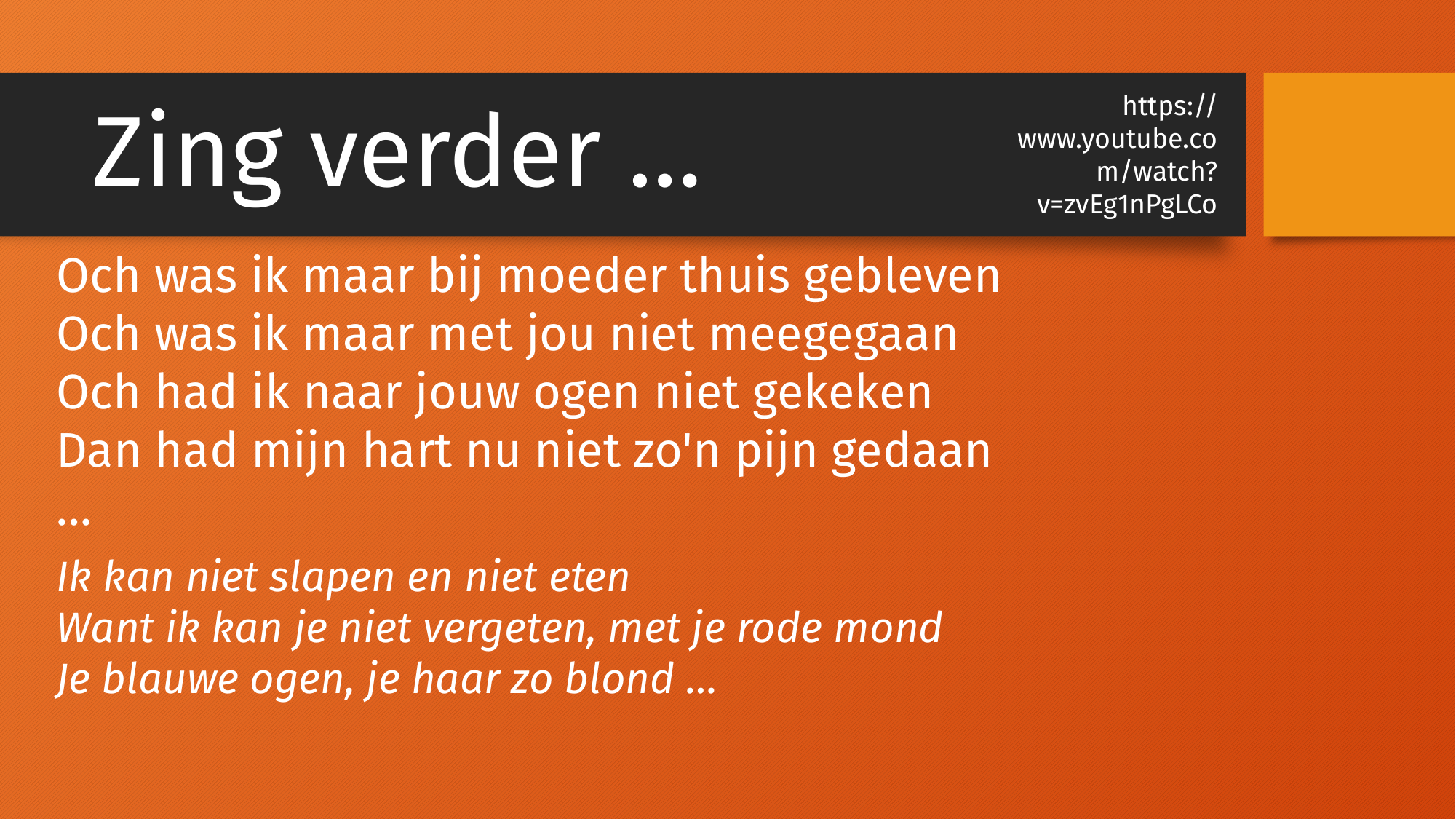

https://www.youtube.com/watch?v=zvEg1nPgLCo
# Zing verder …
Och was ik maar bij moeder thuis gebleven
Och was ik maar met jou niet meegegaan
Och had ik naar jouw ogen niet gekeken
Dan had mijn hart nu niet zo'n pijn gedaan
…
Ik kan niet slapen en niet eten
Want ik kan je niet vergeten, met je rode mond
Je blauwe ogen, je haar zo blond …